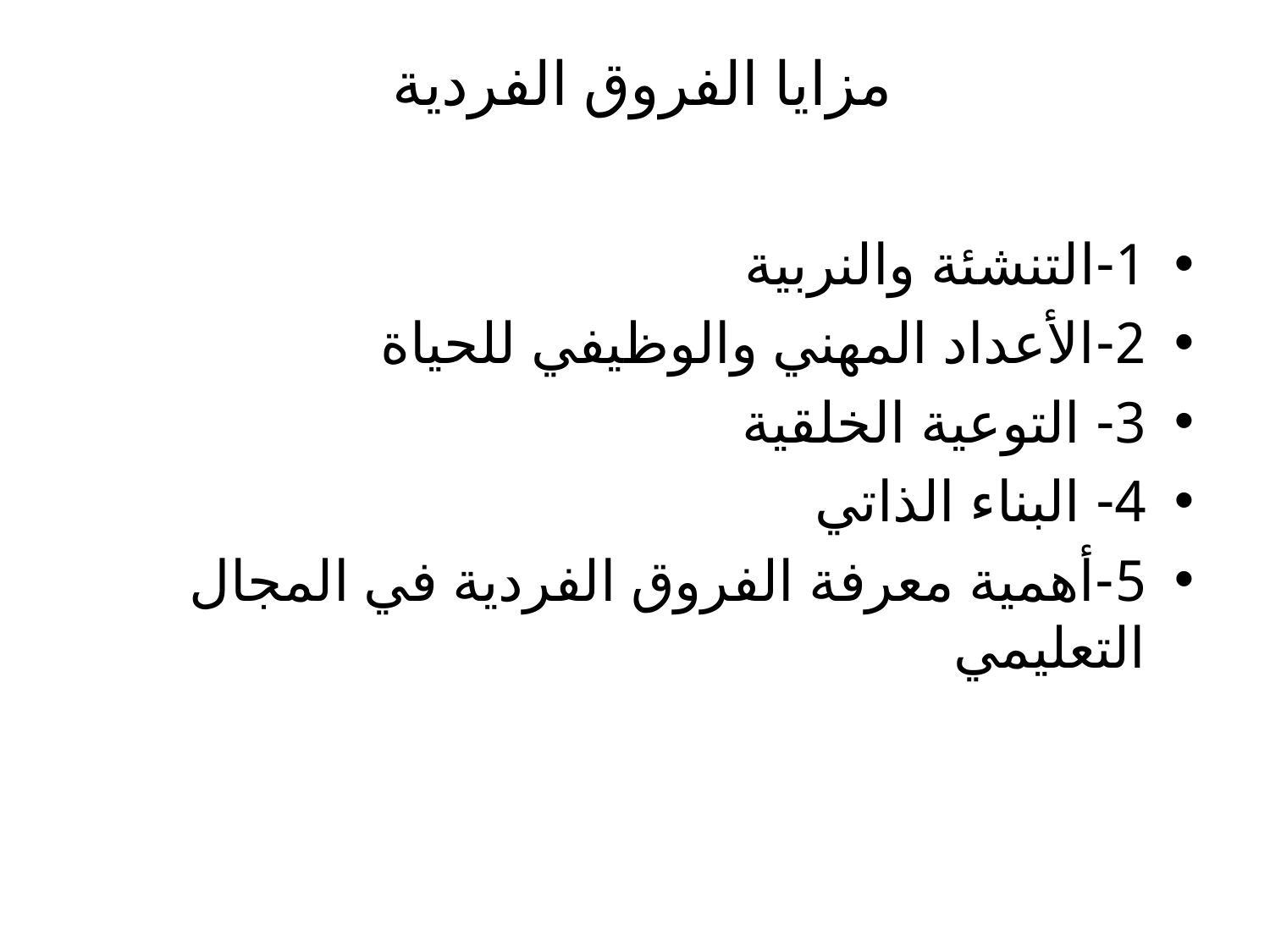

# مزايا الفروق الفردية
1-التنشئة والنربية
2-الأعداد المهني والوظيفي للحياة
3- التوعية الخلقية
4- البناء الذاتي
5-أهمية معرفة الفروق الفردية في المجال التعليمي